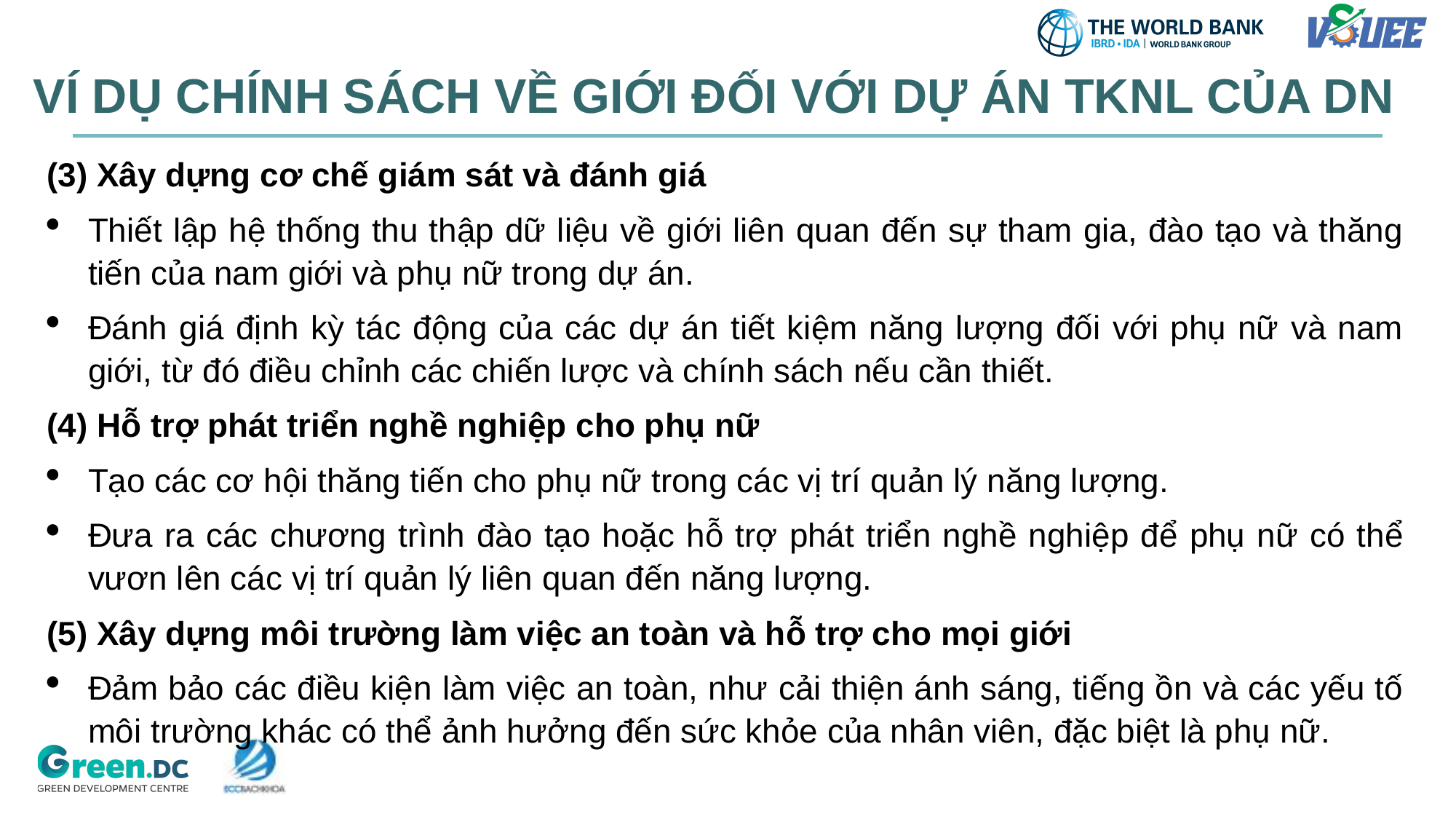

VÍ DỤ CHÍNH SÁCH VỀ GIỚI ĐỐI VỚI DỰ ÁN TKNL CỦA DN

(3) Xây dựng cơ chế giám sát và đánh giá
Thiết lập hệ thống thu thập dữ liệu về giới liên quan đến sự tham gia, đào tạo và thăng tiến của nam giới và phụ nữ trong dự án.
Đánh giá định kỳ tác động của các dự án tiết kiệm năng lượng đối với phụ nữ và nam giới, từ đó điều chỉnh các chiến lược và chính sách nếu cần thiết.
(4) Hỗ trợ phát triển nghề nghiệp cho phụ nữ
Tạo các cơ hội thăng tiến cho phụ nữ trong các vị trí quản lý năng lượng.
Đưa ra các chương trình đào tạo hoặc hỗ trợ phát triển nghề nghiệp để phụ nữ có thể vươn lên các vị trí quản lý liên quan đến năng lượng.
(5) Xây dựng môi trường làm việc an toàn và hỗ trợ cho mọi giới
Đảm bảo các điều kiện làm việc an toàn, như cải thiện ánh sáng, tiếng ồn và các yếu tố môi trường khác có thể ảnh hưởng đến sức khỏe của nhân viên, đặc biệt là phụ nữ.